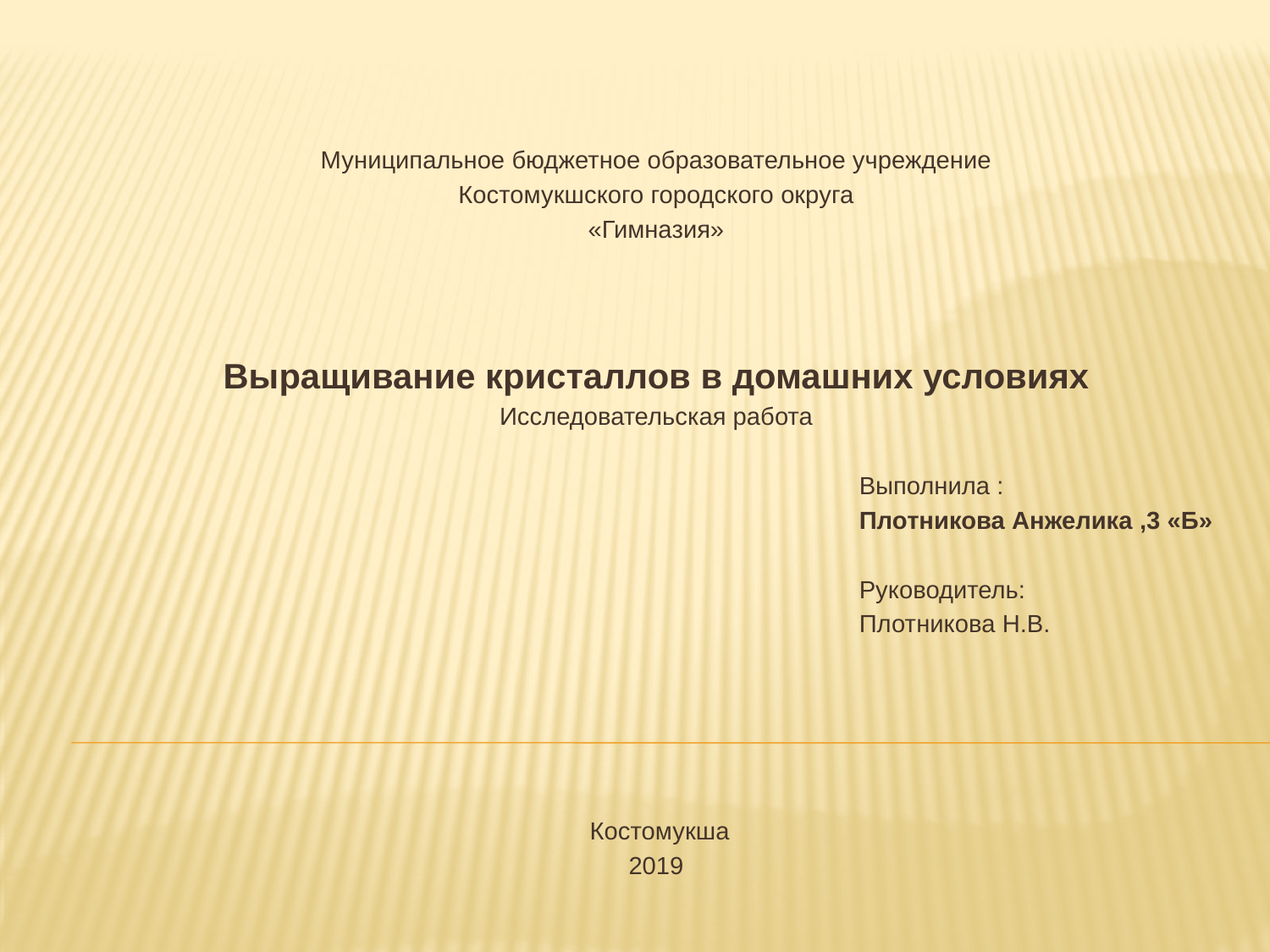

Муниципальное бюджетное образовательное учреждение
Костомукшского городского округа
«Гимназия»

Выращивание кристаллов в домашних условиях
Исследовательская работа

						Выполнила :
						Плотникова Анжелика ,3 «Б»

						Руководитель:
						Плотникова Н.В.

 Костомукша
2019

#